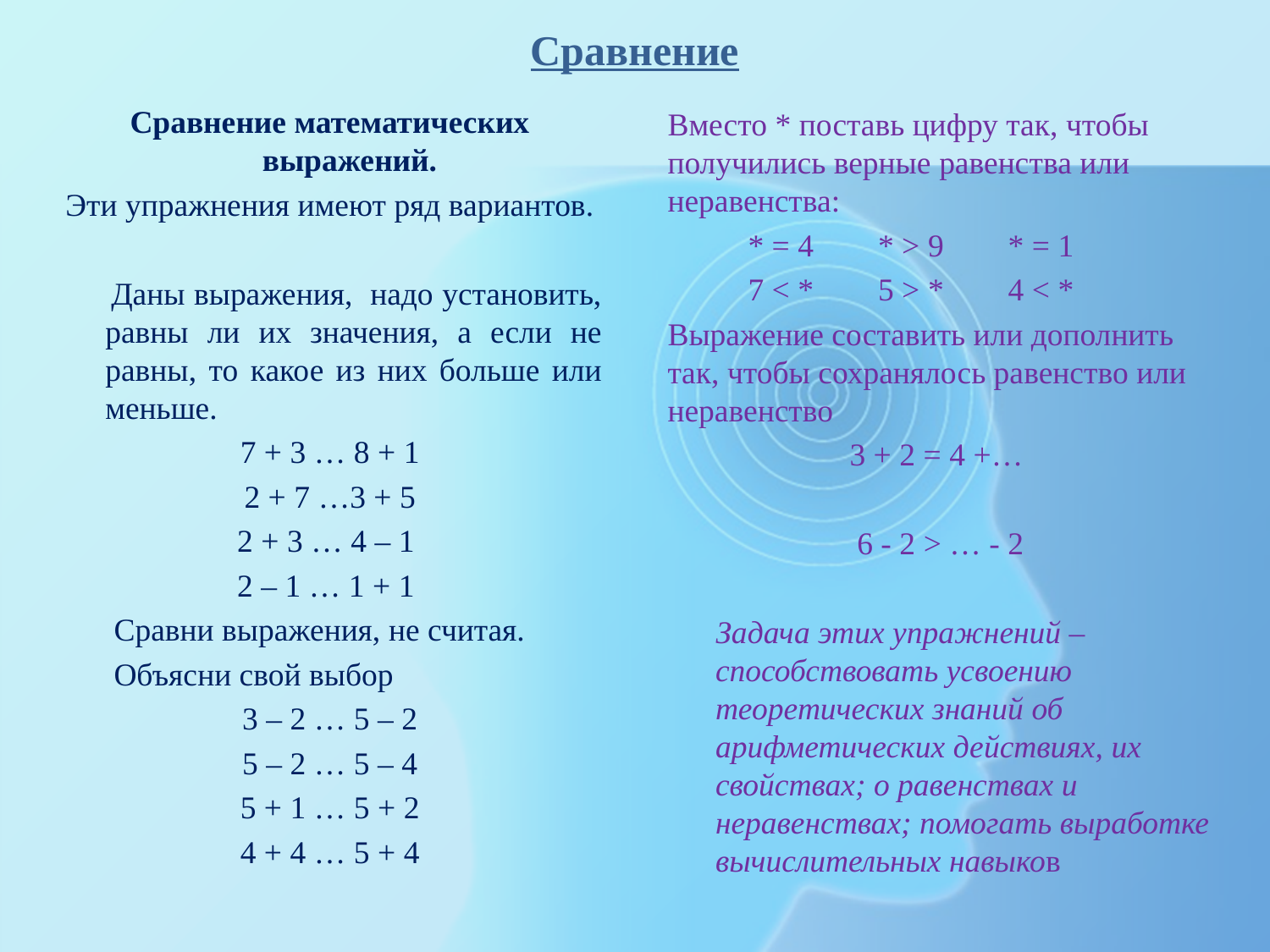

# Сравнение
Сравнение математических выражений.
 Эти упражнения имеют ряд вариантов.

      Даны выражения,  надо установить, равны ли их значения, а если не равны, то какое из них больше или меньше.
7 + 3 … 8 + 1
2 + 7 …3 + 5
2 + 3 … 4 – 1
2 – 1 … 1 + 1
       Сравни выражения, не считая.
       Объясни свой выбор
3 – 2 … 5 – 2
 5 – 2 … 5 – 4
5 + 1 … 5 + 2
4 + 4 … 5 + 4
Вместо * поставь цифру так, чтобы получились верные равенства или неравенства:
          * = 4        * > 9        * = 1
          7 < *        5 > *        4 < *
Выражение составить или дополнить так, чтобы сохранялось равенство или неравенство
3 + 2 = 4 +…

6 - 2 > … - 2

      Задача этих упражнений – способствовать усвоению теоретических знаний об арифметических действиях, их  свойствах; о равенствах и неравенствах; помогать выработке вычислительных навыков